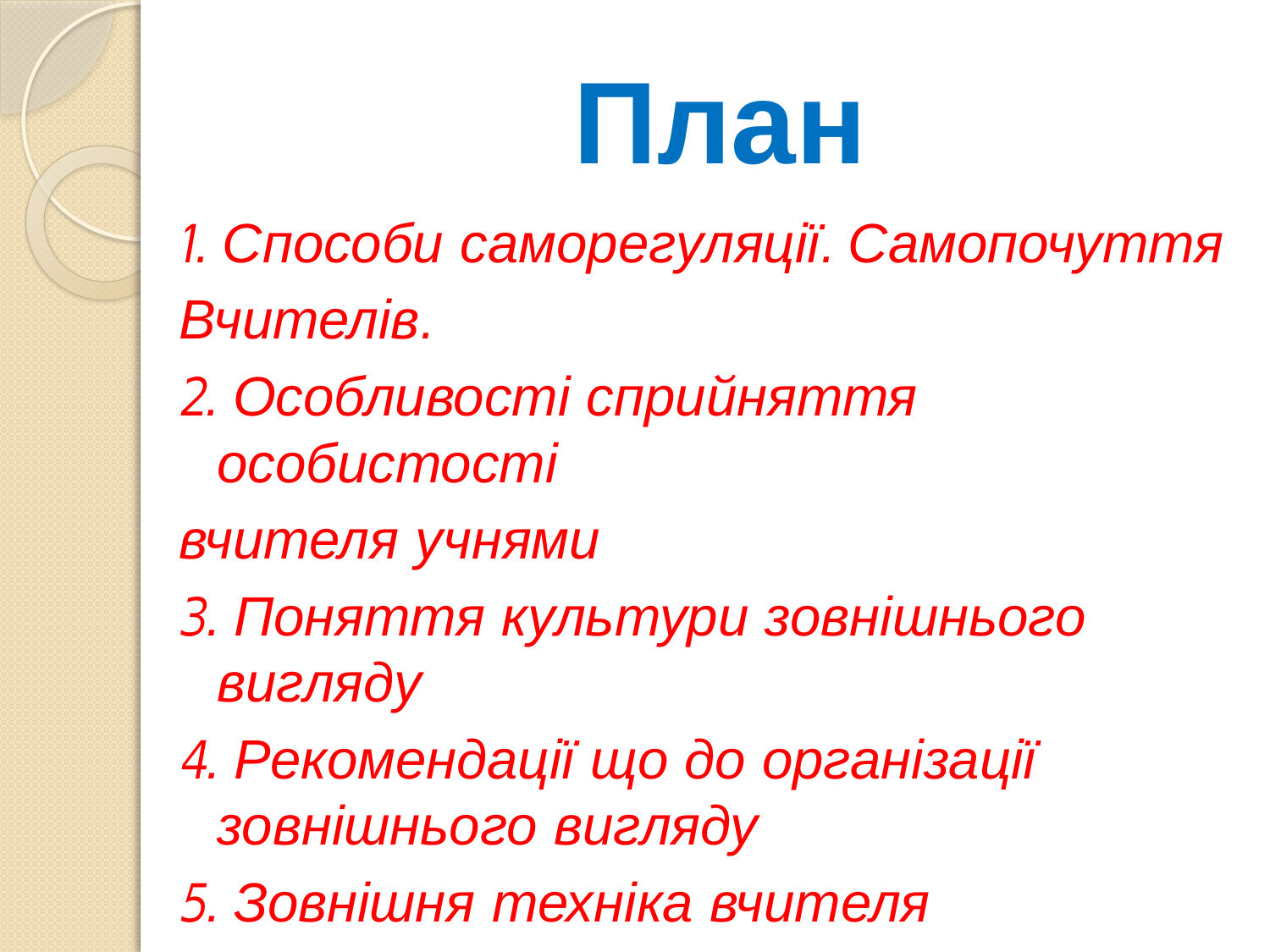

# План
1. Способи саморегуляції. Самопочуття
Вчителів.
2. Особливості сприйняття особистості
вчителя учнями
3. Поняття культури зовнішнього вигляду
4. Рекомендації що до організації зовнішнього вигляду
5. Зовнішня техніка вчителя